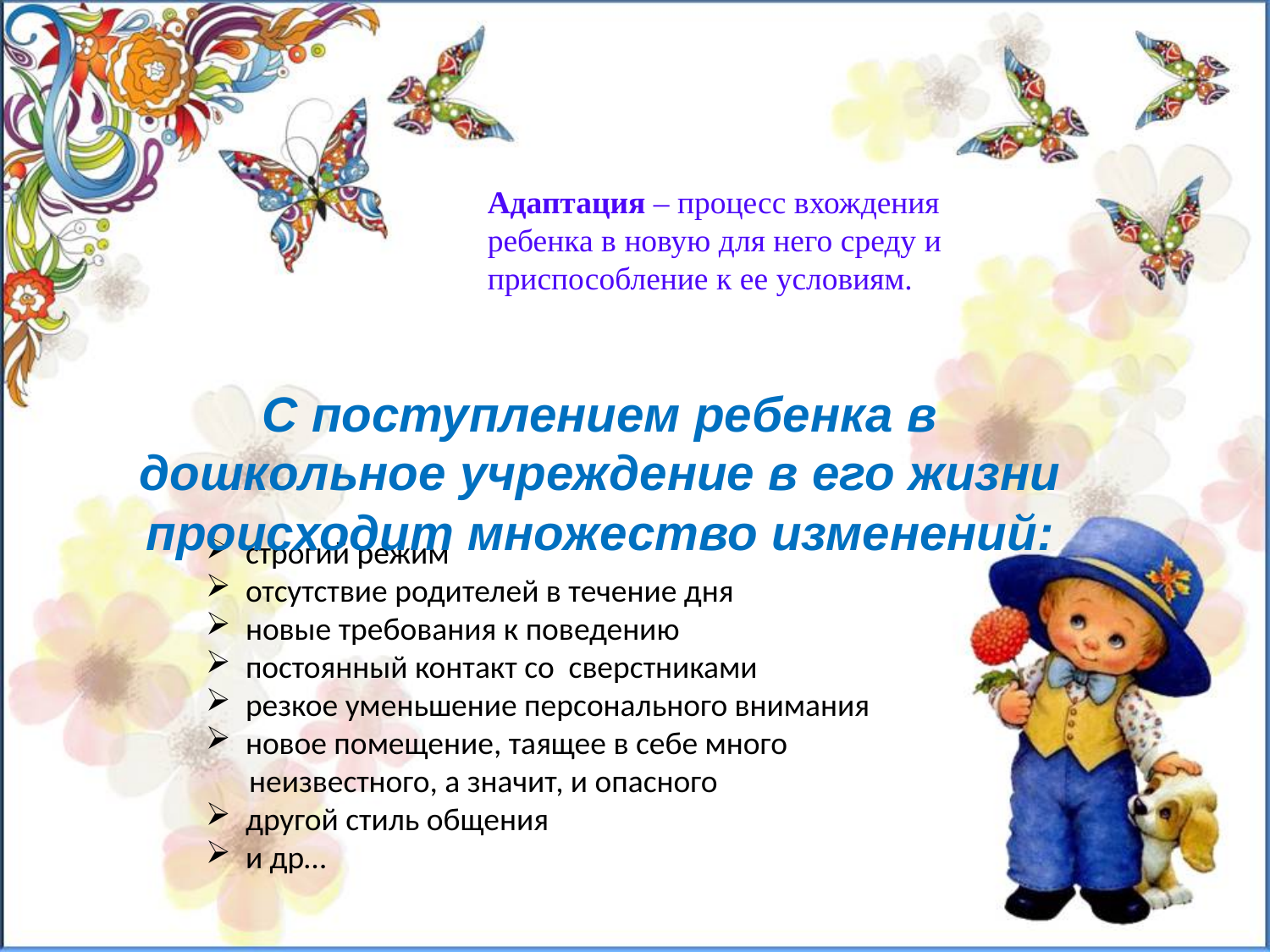

Адаптация – процесс вхождения ребенка в новую для него среду и приспособление к ее условиям.
С поступлением ребенка в дошкольное учреждение в его жизни происходит множество изменений:
строгий режим
отсутствие родителей в течение дня
новые требования к поведению
постоянный контакт со  сверстниками
резкое уменьшение персонального внимания
новое помещение, таящее в себе много
      неизвестного, а значит, и опасного
другой стиль общения
и др…